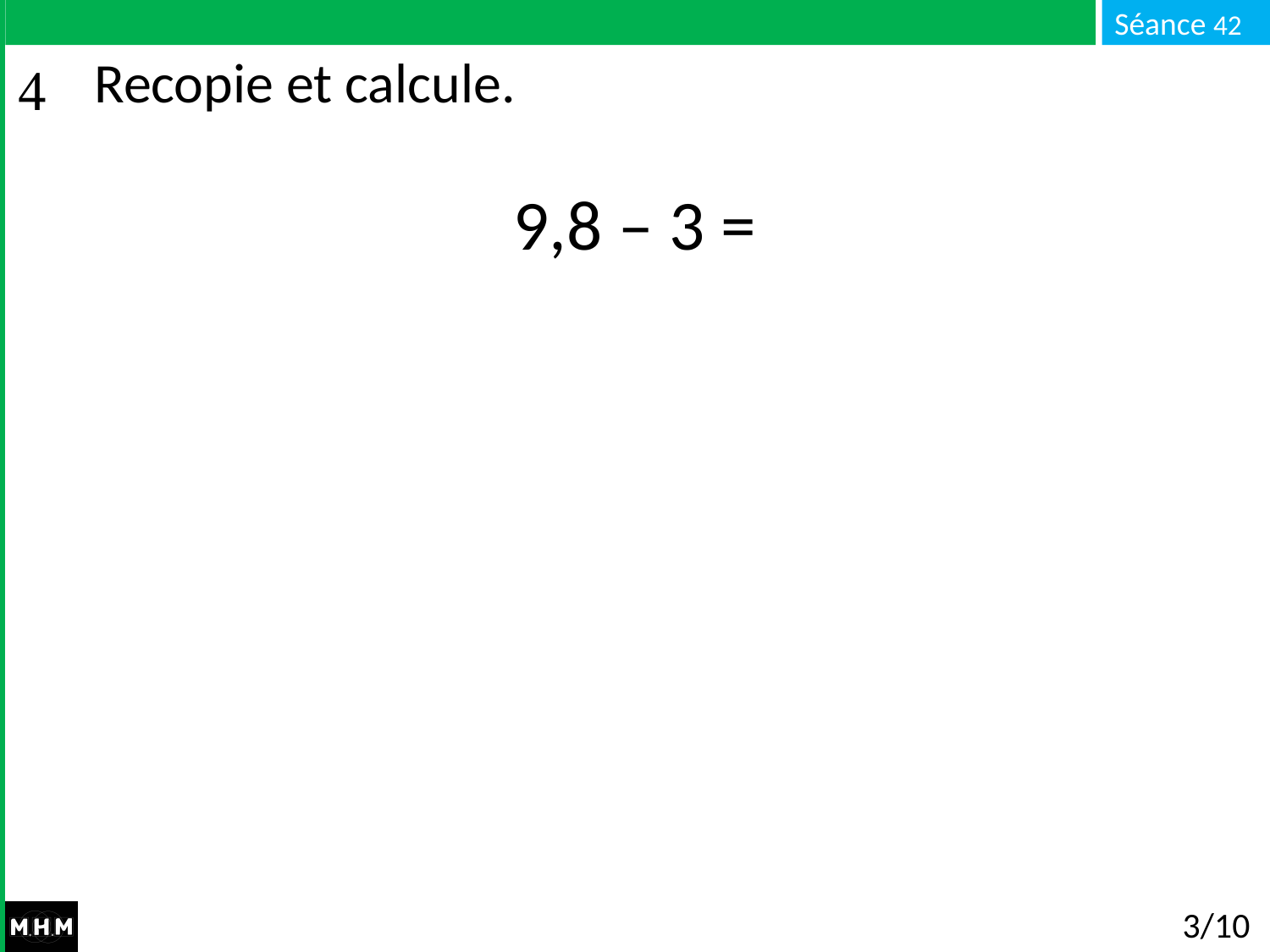

# Recopie et calcule.
9,8 – 3 =
3/10